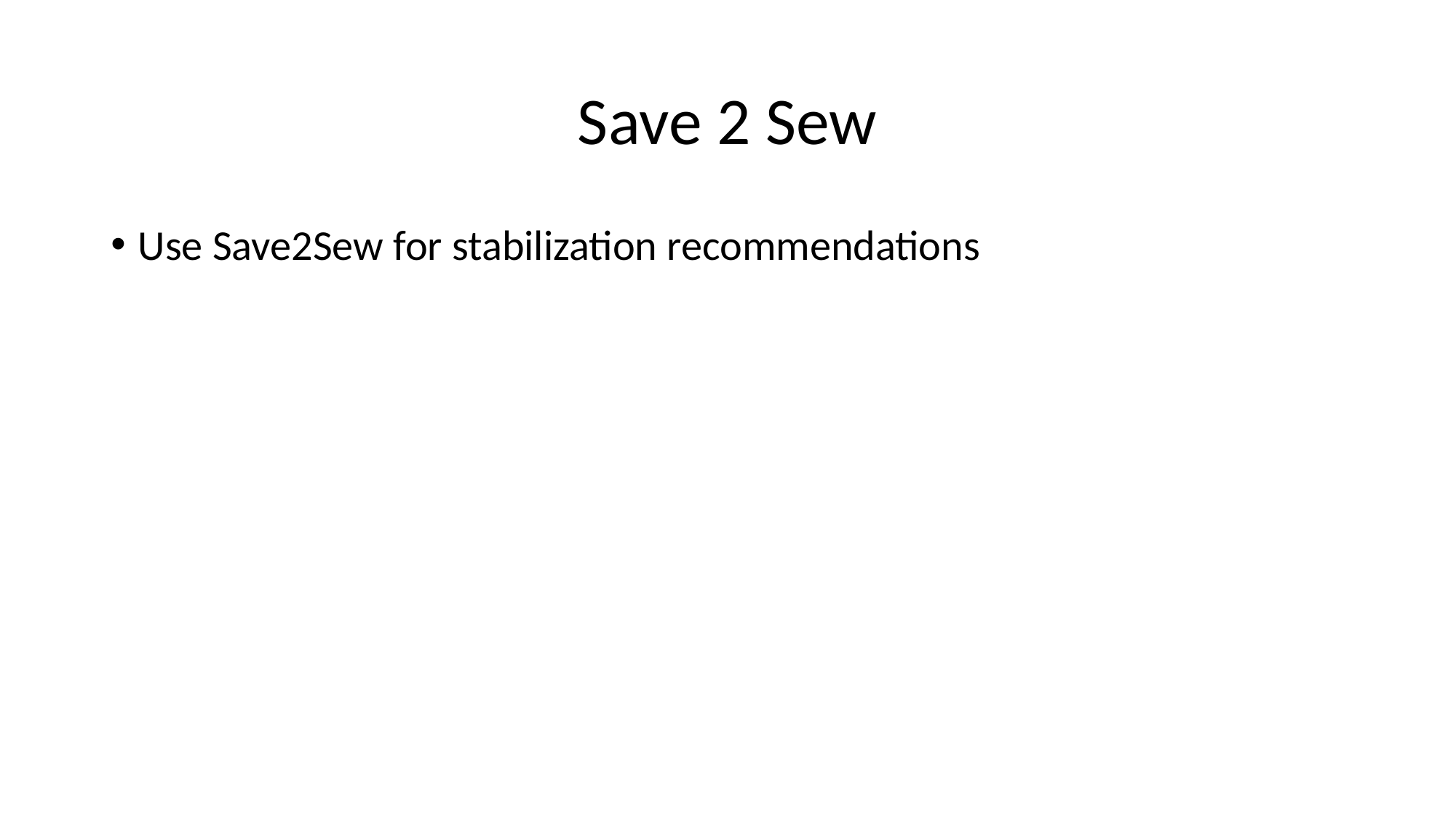

# Save 2 Sew
Use Save2Sew for stabilization recommendations